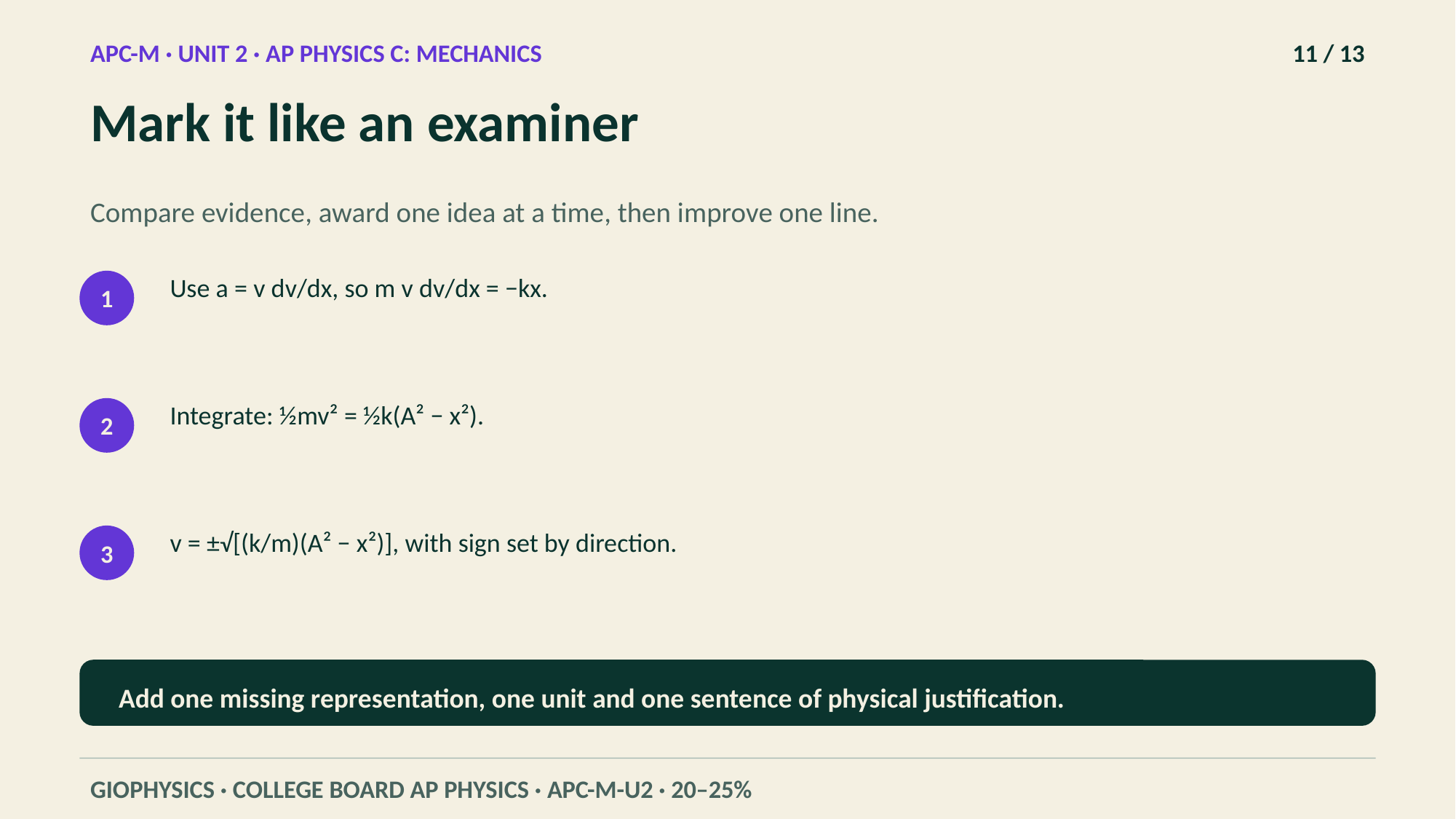

APC-M · UNIT 2 · AP PHYSICS C: MECHANICS
11 / 13
Mark it like an examiner
Compare evidence, award one idea at a time, then improve one line.
Use a = v dv/dx, so m v dv/dx = −kx.

1
Integrate: ½mv² = ½k(A² − x²).

2
v = ±√[(k/m)(A² − x²)], with sign set by direction.

3

Add one missing representation, one unit and one sentence of physical justification.

GIOPHYSICS · COLLEGE BOARD AP PHYSICS · APC-M-U2 · 20–25%